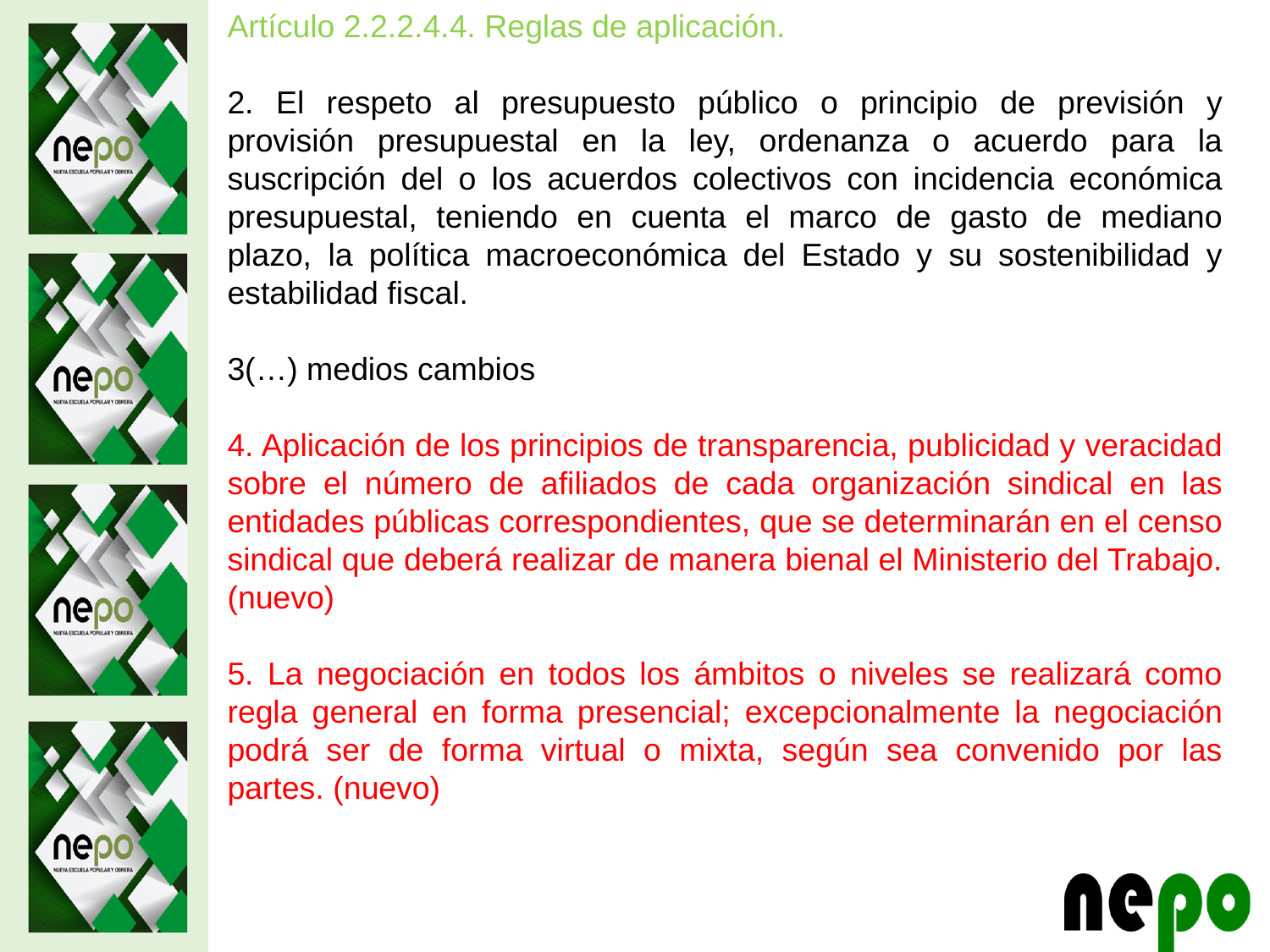

Artículo 2.2.2.4.4. Reglas de aplicación.

2. El respeto al presupuesto público o principio de previsión y provisión presupuestal en la ley, ordenanza o acuerdo para la suscripción del o los acuerdos colectivos con incidencia económica presupuestal, teniendo en cuenta el marco de gasto de mediano plazo, la política macroeconómica del Estado y su sostenibilidad y estabilidad fiscal.

3(…) medios cambios

4. Aplicación de los principios de transparencia, publicidad y veracidad sobre el número de afiliados de cada organización sindical en las entidades públicas correspondientes, que se determinarán en el censo sindical que deberá realizar de manera bienal el Ministerio del Trabajo. (nuevo)

5. La negociación en todos los ámbitos o niveles se realizará como regla general en forma presencial; excepcionalmente la negociación podrá ser de forma virtual o mixta, según sea convenido por las partes. (nuevo)